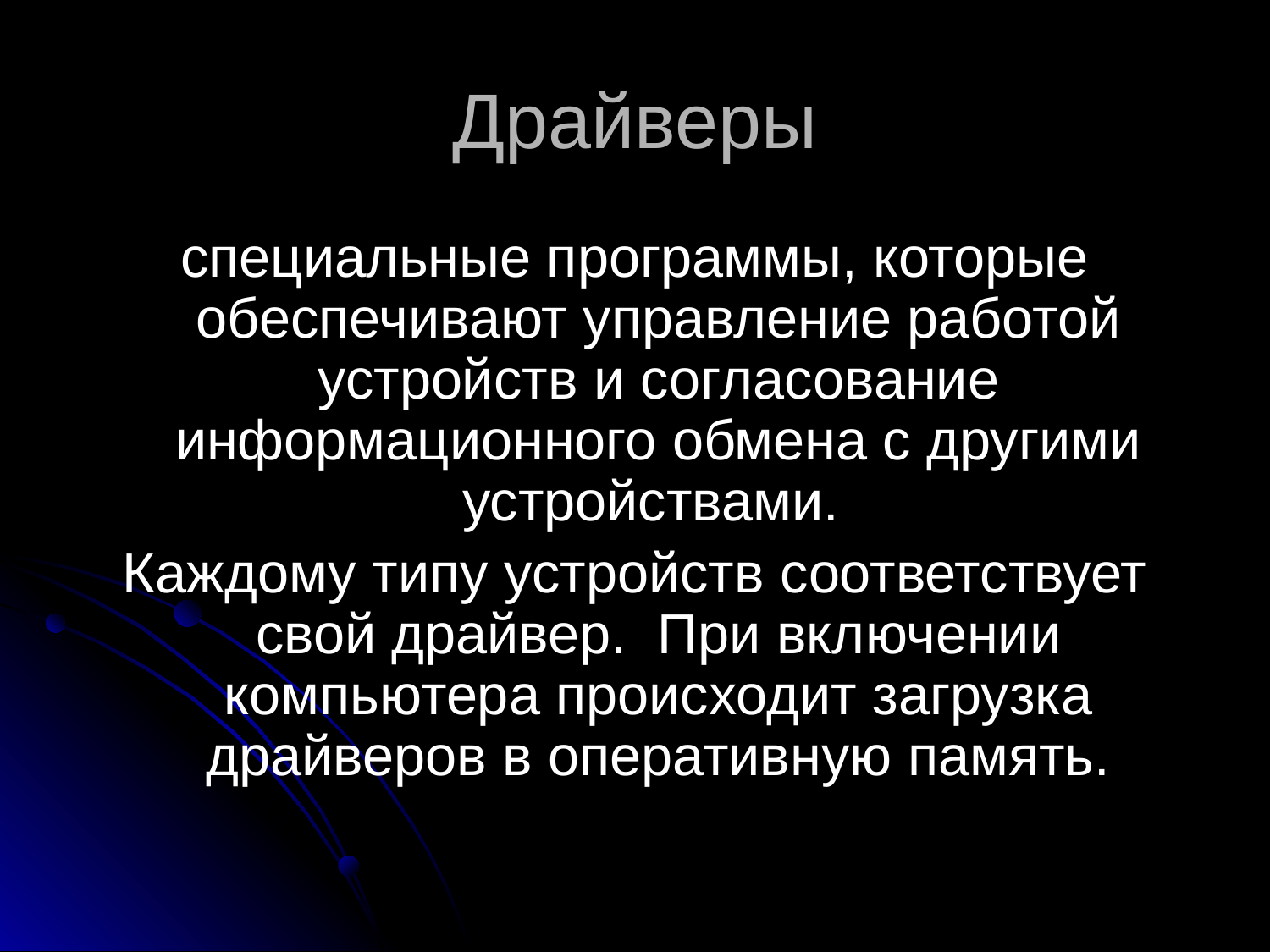

# Драйверы
специальные программы, которые обеспечивают управление работой устройств и согласование информационного обмена с другими устройствами.
Каждому типу устройств соответствует свой драйвер.  При включении компьютера происходит загрузка драйверов в оперативную память.